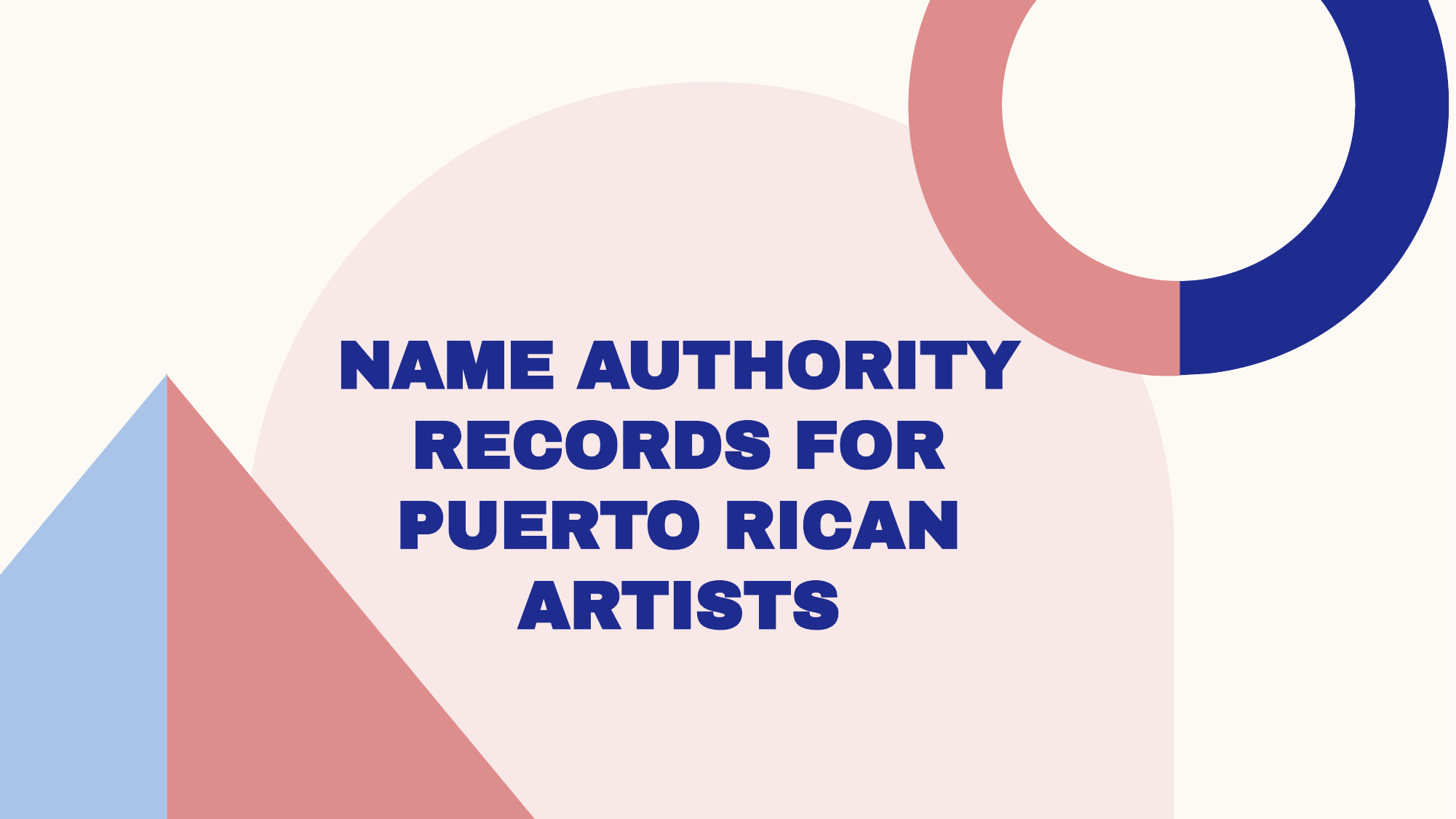

# Name authority records for puerto rican artists